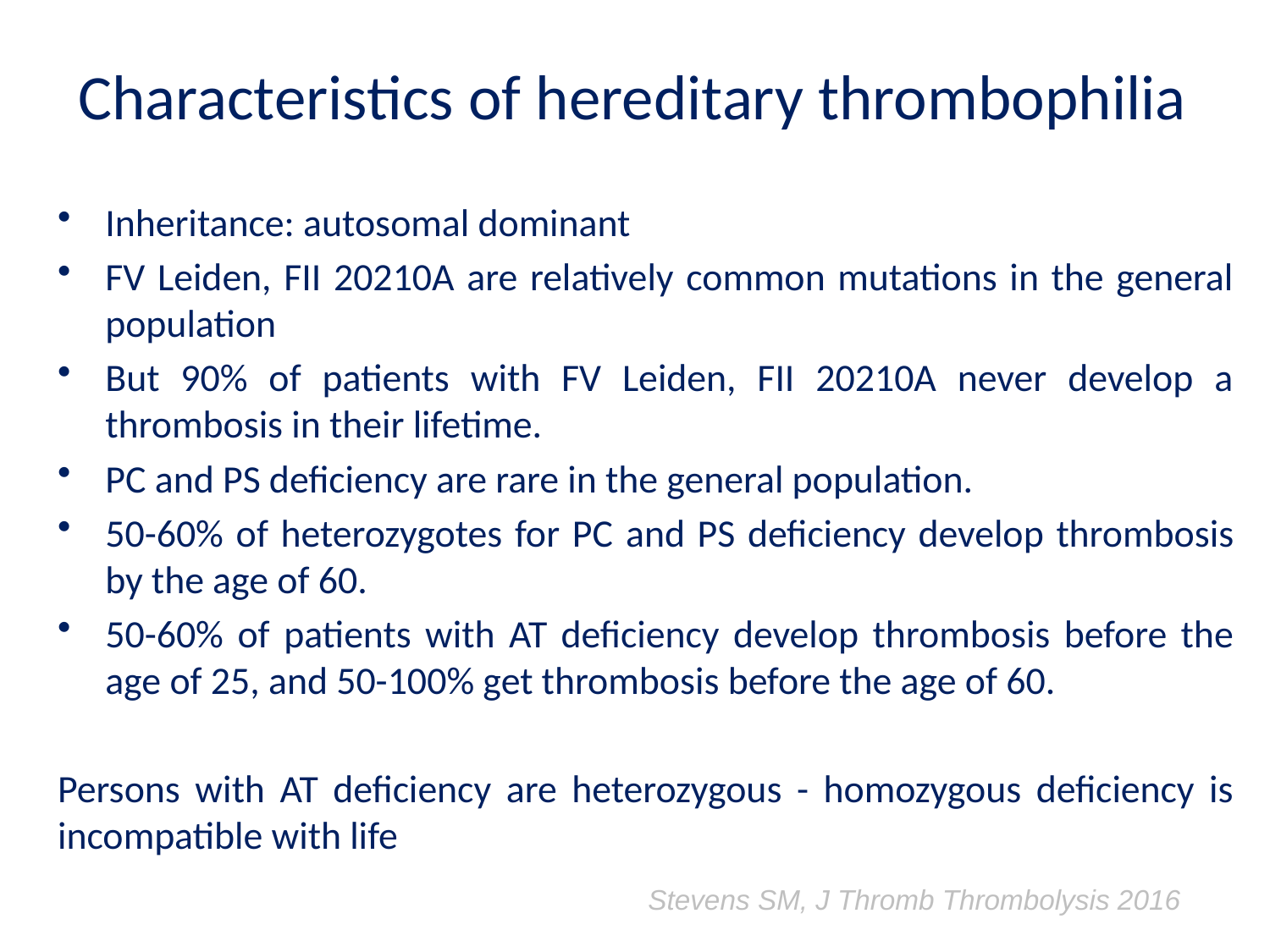

Characteristics of hereditary thrombophilia
Inheritance: autosomal dominant
FV Leiden, FII 20210A are relatively common mutations in the general population
But 90% of patients with FV Leiden, FII 20210A never develop a thrombosis in their lifetime.
PC and PS deficiency are rare in the general population.
50-60% of heterozygotes for PC and PS deficiency develop thrombosis by the age of 60.
50-60% of patients with AT deficiency develop thrombosis before the age of 25, and 50-100% get thrombosis before the age of 60.

Persons with AT deficiency are heterozygous - homozygous deficiency is incompatible with life

Stevens SM, J Thromb Thrombolysis 2016